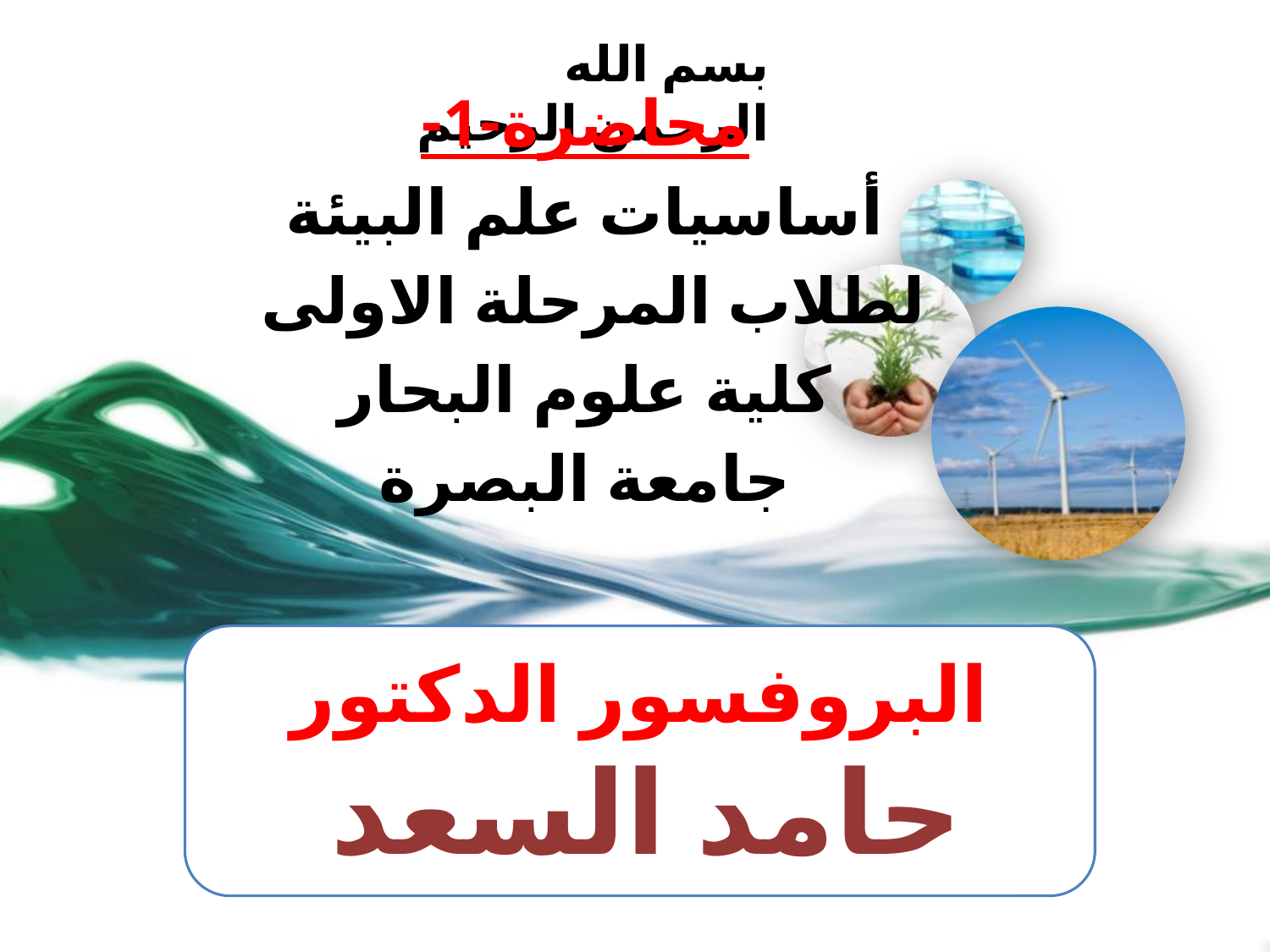

# بسم الله الرحمن الرحيم
محاضرة-1-
أساسيات علم البيئة
لطلاب المرحلة الاولى
كلية علوم البحار
جامعة البصرة
البروفسور الدكتور
 حامد السعد